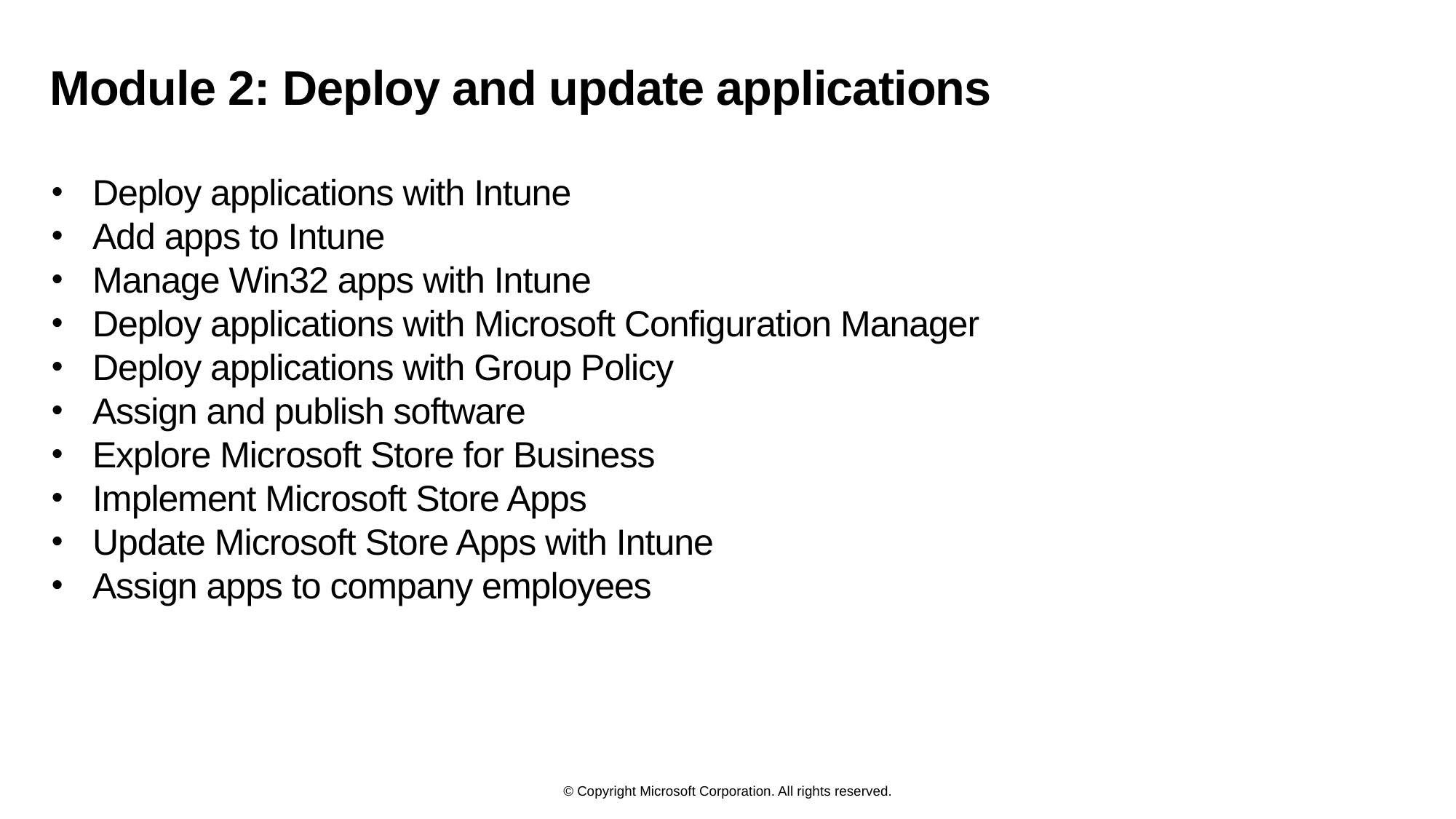

# Module 2: Deploy and update applications
Deploy applications with Intune
Add apps to Intune
Manage Win32 apps with Intune
Deploy applications with Microsoft Configuration Manager
Deploy applications with Group Policy
Assign and publish software
Explore Microsoft Store for Business
Implement Microsoft Store Apps
Update Microsoft Store Apps with Intune
Assign apps to company employees